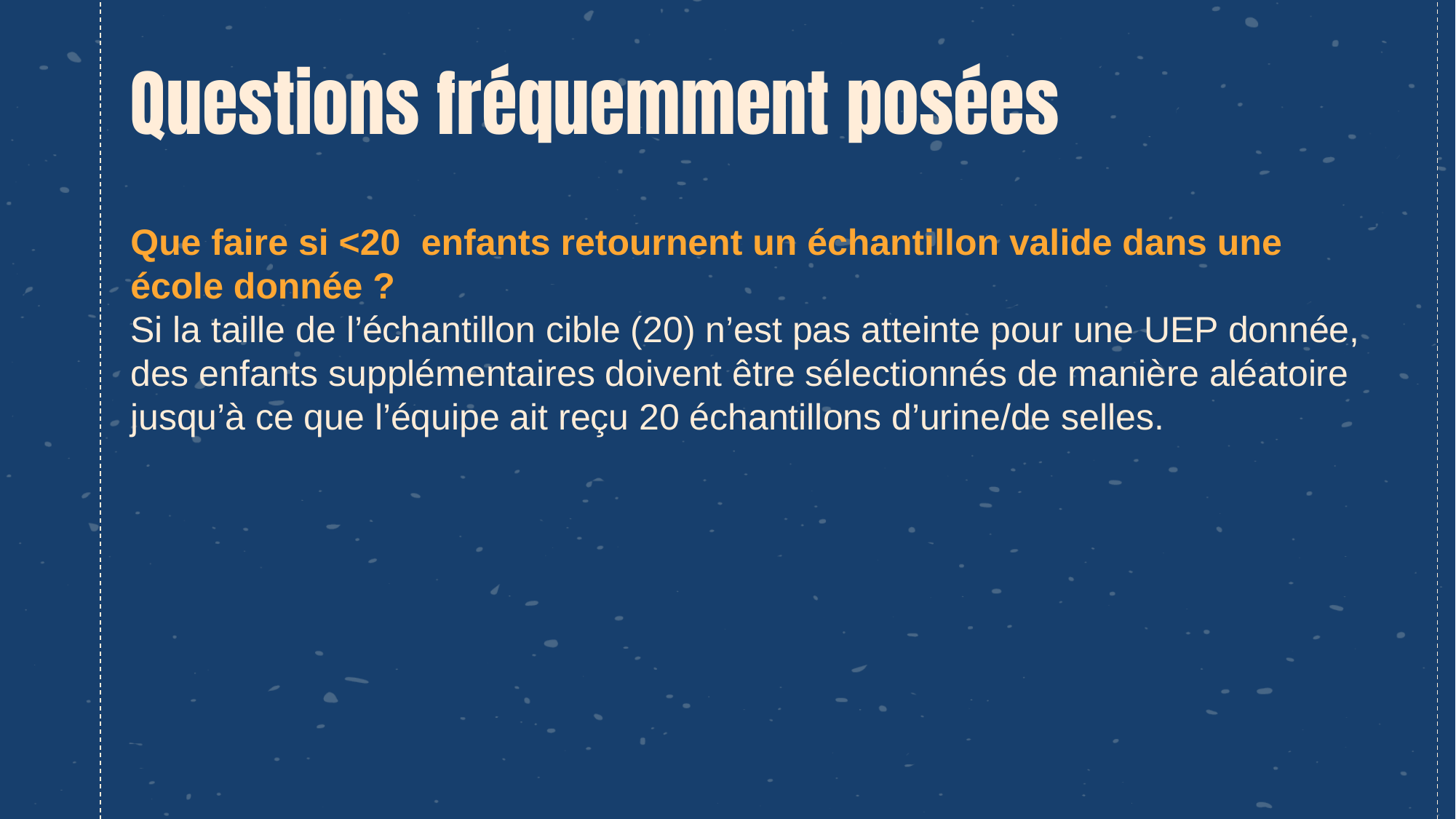

# Questions fréquemment posées
Que faire si <20  enfants retournent un échantillon valide dans une école donnée ?
Si la taille de l’échantillon cible (20) n’est pas atteinte pour une UEP donnée, des enfants supplémentaires doivent être sélectionnés de manière aléatoire jusqu’à ce que l’équipe ait reçu 20 échantillons d’urine/de selles.